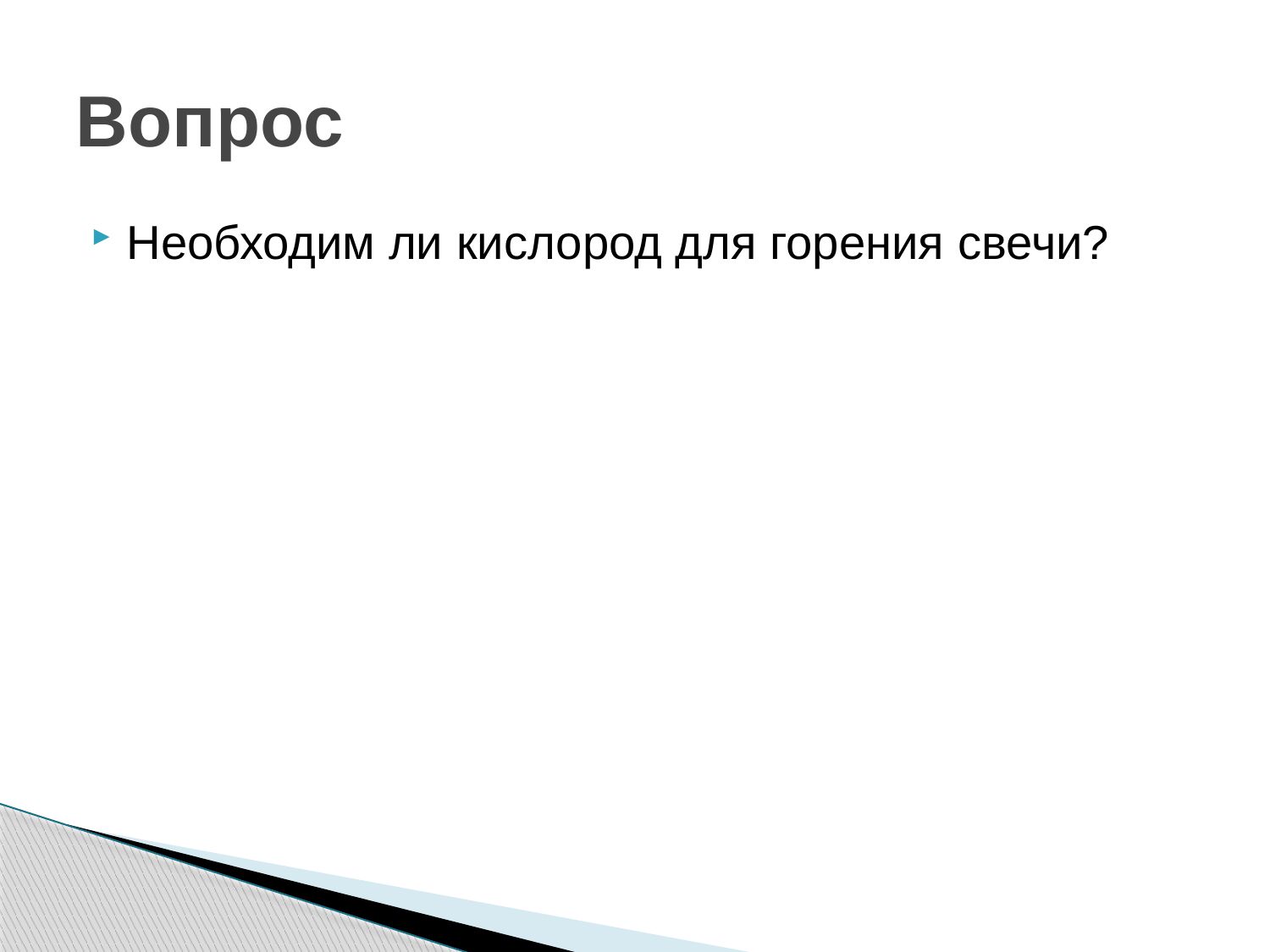

# Вопрос
Необходим ли кислород для горения свечи?